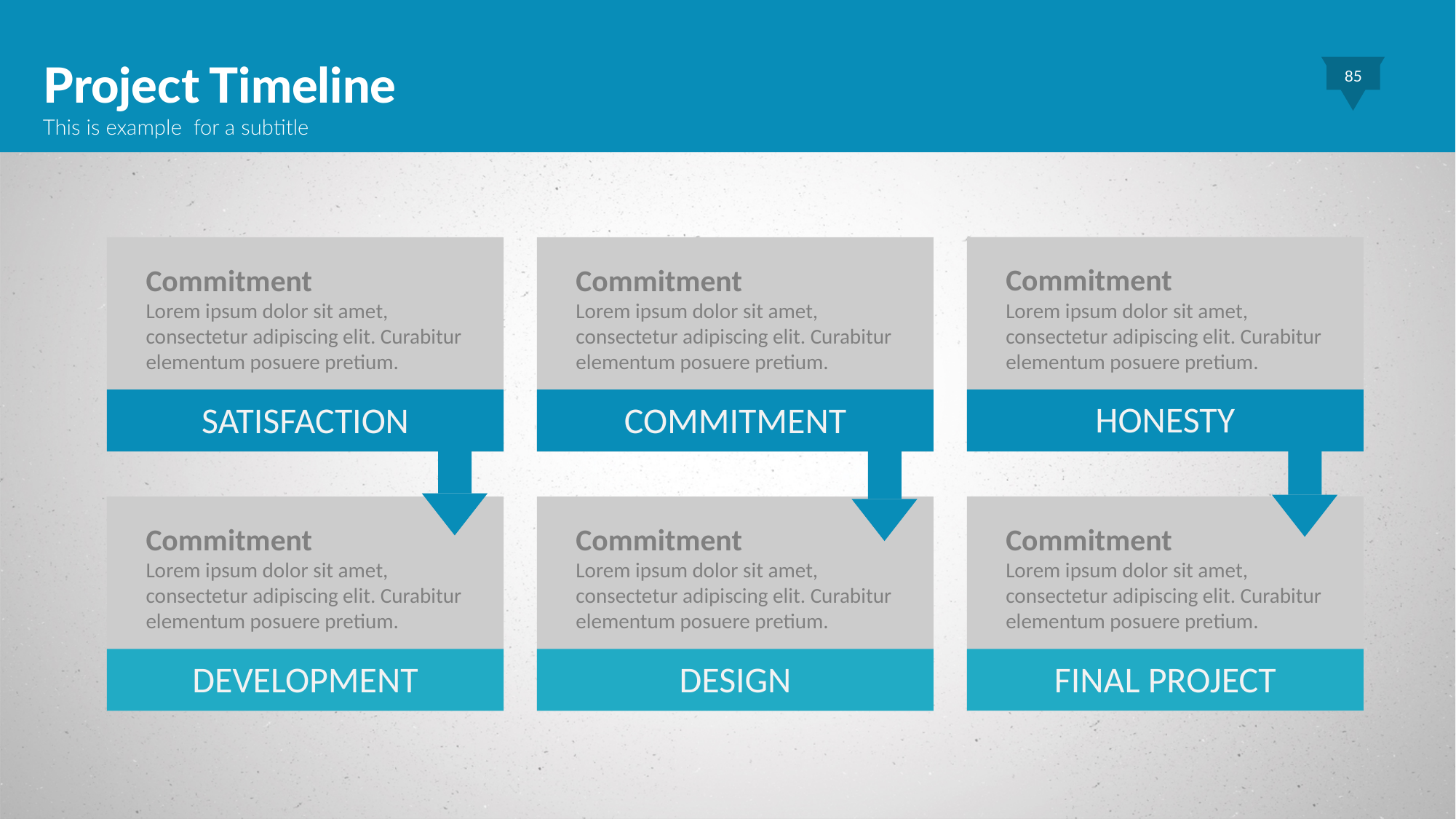

Project Timeline
This is example  for a subtitle

85

HONESTY
Commitment
Lorem ipsum dolor sit amet, consectetur adipiscing elit. Curabitur elementum posuere pretium.

SATISFACTION
Commitment
Lorem ipsum dolor sit amet, consectetur adipiscing elit. Curabitur elementum posuere pretium.

COMMITMENT
Commitment
Lorem ipsum dolor sit amet, consectetur adipiscing elit. Curabitur elementum posuere pretium.

FINAL PROJECT
Commitment
Lorem ipsum dolor sit amet, consectetur adipiscing elit. Curabitur elementum posuere pretium.

DEVELOPMENT
Commitment
Lorem ipsum dolor sit amet, consectetur adipiscing elit. Curabitur elementum posuere pretium.

DESIGN
Commitment
Lorem ipsum dolor sit amet, consectetur adipiscing elit. Curabitur elementum posuere pretium.